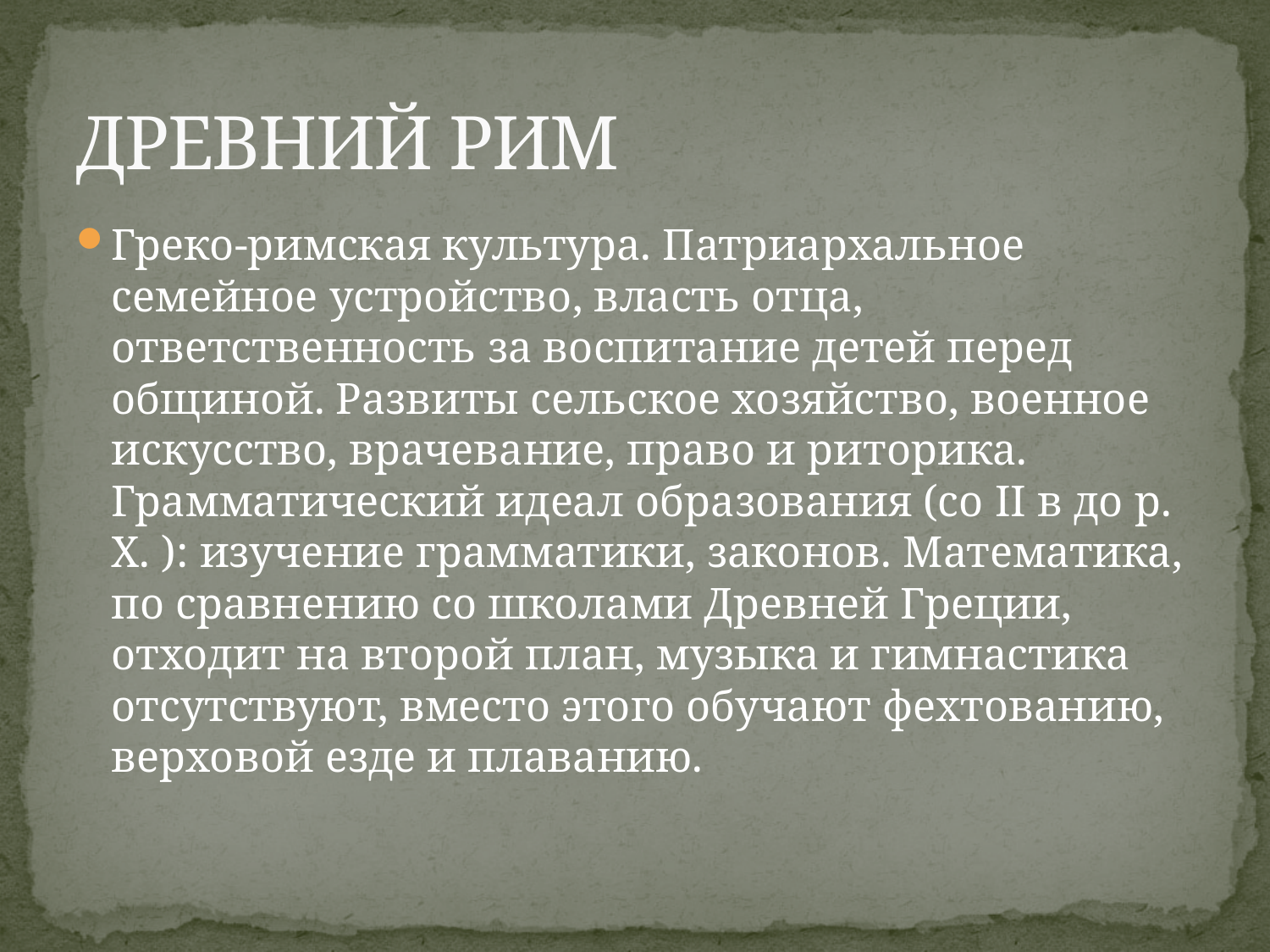

# ДРЕВНИЙ РИМ
Греко-римская культура. Патриархальное семейное устройство, власть отца, ответственность за воспитание детей перед общиной. Развиты сельское хозяйство, военное искусство, врачевание, право и риторика. Грамматический идеал образования (со II в до р. X. ): изучение грамматики, законов. Математика, по сравнению со школами Древней Греции, отходит на второй план, музыка и гимнастика отсутствуют, вместо этого обучают фехтованию, верховой езде и плаванию.